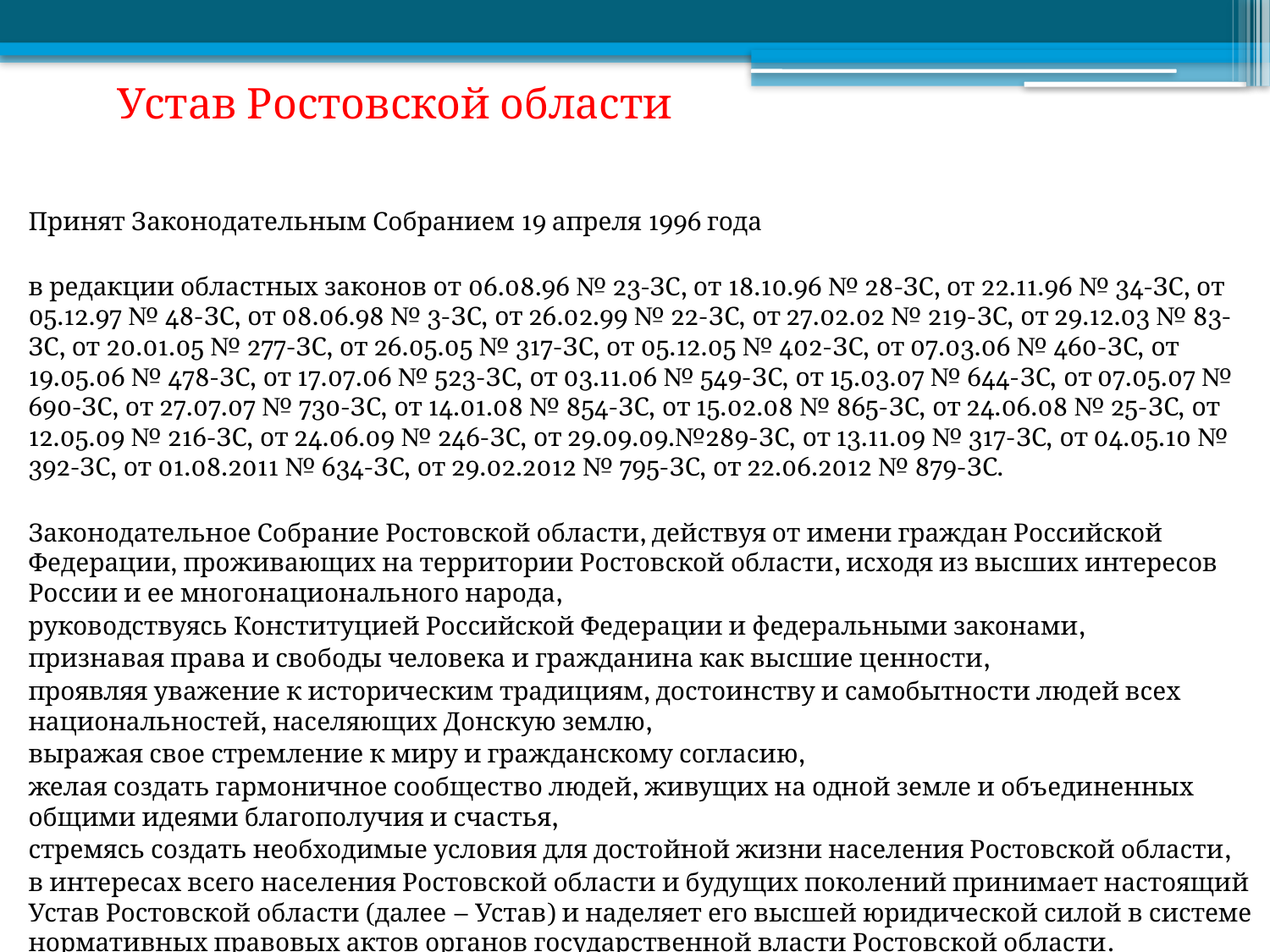

Устав Ростовской области

Принят Законодательным Собранием 19 апреля 1996 года

в редакции областных законов от 06.08.96 № 23-ЗС, от 18.10.96 № 28-ЗС, от 22.11.96 № 34-ЗС, от 05.12.97 № 48-ЗС, от 08.06.98 № 3-ЗС, от 26.02.99 № 22-ЗС, от 27.02.02 № 219-ЗС, от 29.12.03 № 83-ЗС, от 20.01.05 № 277-ЗС, от 26.05.05 № 317-ЗС, от 05.12.05 № 402-ЗС, от 07.03.06 № 460-ЗС, от 19.05.06 № 478-ЗС, от 17.07.06 № 523-ЗС, от 03.11.06 № 549-ЗС, от 15.03.07 № 644-ЗС, от 07.05.07 № 690-ЗС, от 27.07.07 № 730-ЗС, от 14.01.08 № 854-ЗС, от 15.02.08 № 865-ЗС, от 24.06.08 № 25-ЗС, от 12.05.09 № 216-ЗС, от 24.06.09 № 246-ЗС, от 29.09.09.№289-ЗС, от 13.11.09 № 317-ЗС, от 04.05.10 № 392-ЗС, от 01.08.2011 № 634-ЗС, от 29.02.2012 № 795-ЗС, от 22.06.2012 № 879-ЗС.

Законодательное Собрание Ростовской области, действуя от имени граждан Российской Федерации, проживающих на территории Ростовской области, исходя из высших интересов России и ее многонационального народа,
руководствуясь Конституцией Российской Федерации и федеральными законами,
признавая права и свободы человека и гражданина как высшие ценности,
проявляя уважение к историческим традициям, достоинству и самобытности людей всех национальностей, населяющих Донскую землю,
выражая свое стремление к миру и гражданскому согласию,
желая создать гармоничное сообщество людей, живущих на одной земле и объединенных общими идеями благополучия и счастья,
стремясь создать необходимые условия для достойной жизни населения Ростовской области,
в интересах всего населения Ростовской области и будущих поколений принимает настоящий Устав Ростовской области (далее – Устав) и наделяет его высшей юридической силой в системе нормативных правовых актов органов государственной власти Ростовской области.